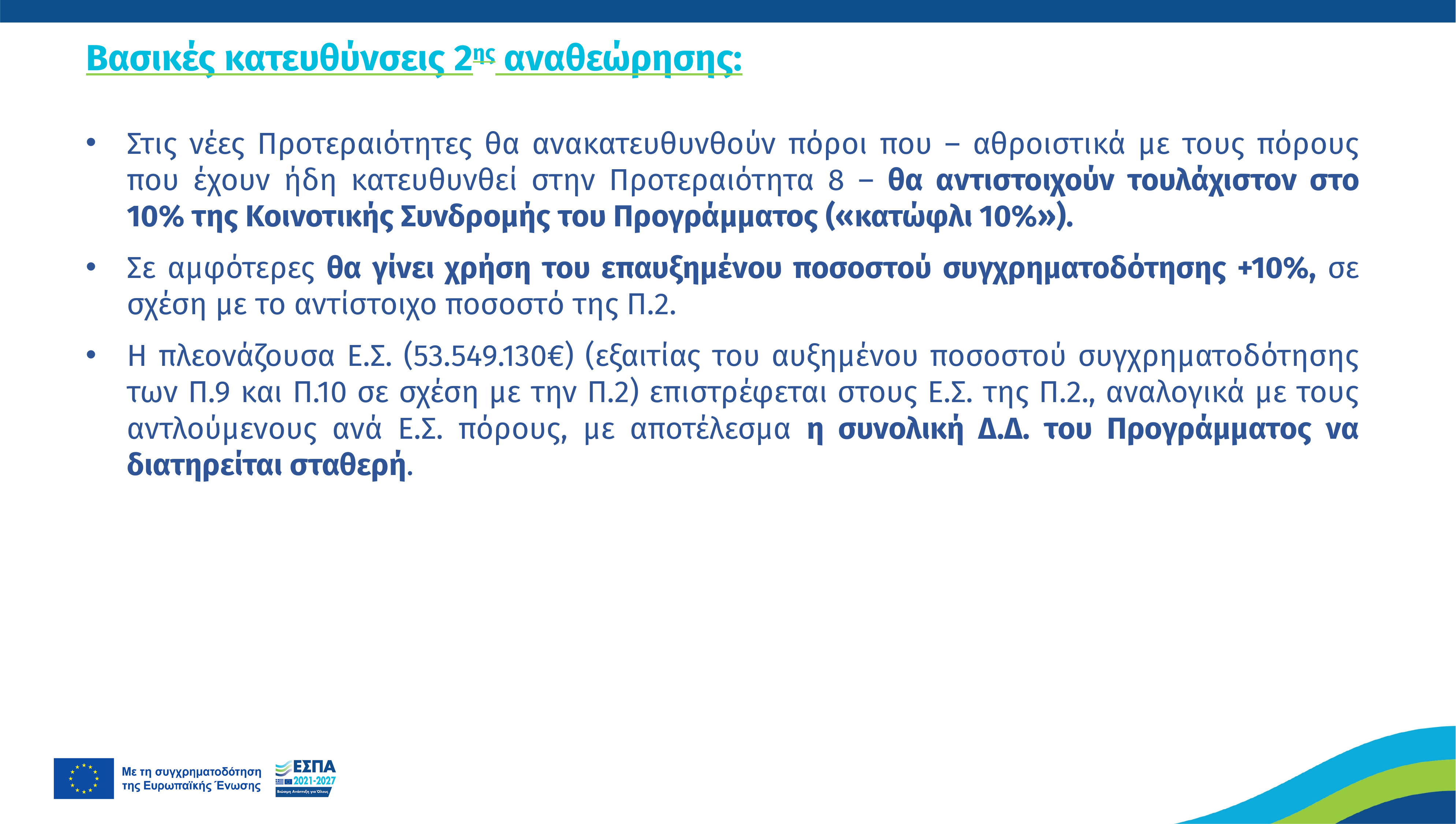

Βασικές κατευθύνσεις 2ης αναθεώρησης:
Στις νέες Προτεραιότητες θα ανακατευθυνθούν πόροι που – αθροιστικά με τους πόρους που έχουν ήδη κατευθυνθεί στην Προτεραιότητα 8 – θα αντιστοιχούν τουλάχιστον στο 10% της Κοινοτικής Συνδρομής του Προγράμματος («κατώφλι 10%»).
Σε αμφότερες θα γίνει χρήση του επαυξημένου ποσοστού συγχρηματοδότησης +10%, σε σχέση με το αντίστοιχο ποσοστό της Π.2.
Η πλεονάζουσα Ε.Σ. (53.549.130€) (εξαιτίας του αυξημένου ποσοστού συγχρηματοδότησης των Π.9 και Π.10 σε σχέση με την Π.2) επιστρέφεται στους Ε.Σ. της Π.2., αναλογικά με τους αντλούμενους ανά Ε.Σ. πόρους, με αποτέλεσμα η συνολική Δ.Δ. του Προγράμματος να διατηρείται σταθερή.